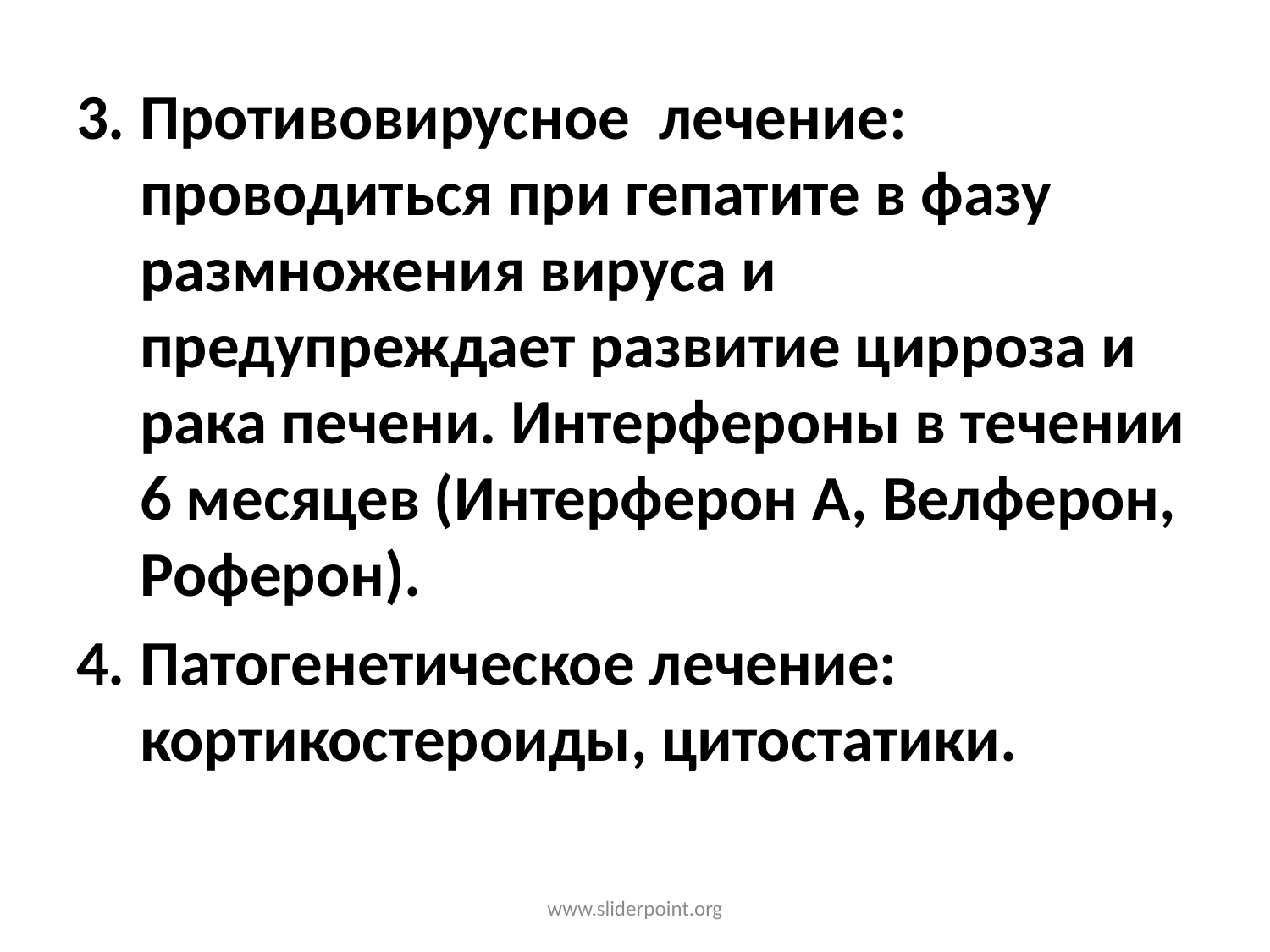

3. Противовирусное  лечение: проводиться при гепатите в фазу размножения вируса и предупреждает развитие цирроза и рака печени. Интерфероны в течении 6 месяцев (Интерферон А, Велферон, Роферон).
4. Патогенетическое лечение: кортикостероиды, цитостатики.

www.sliderpoint.org